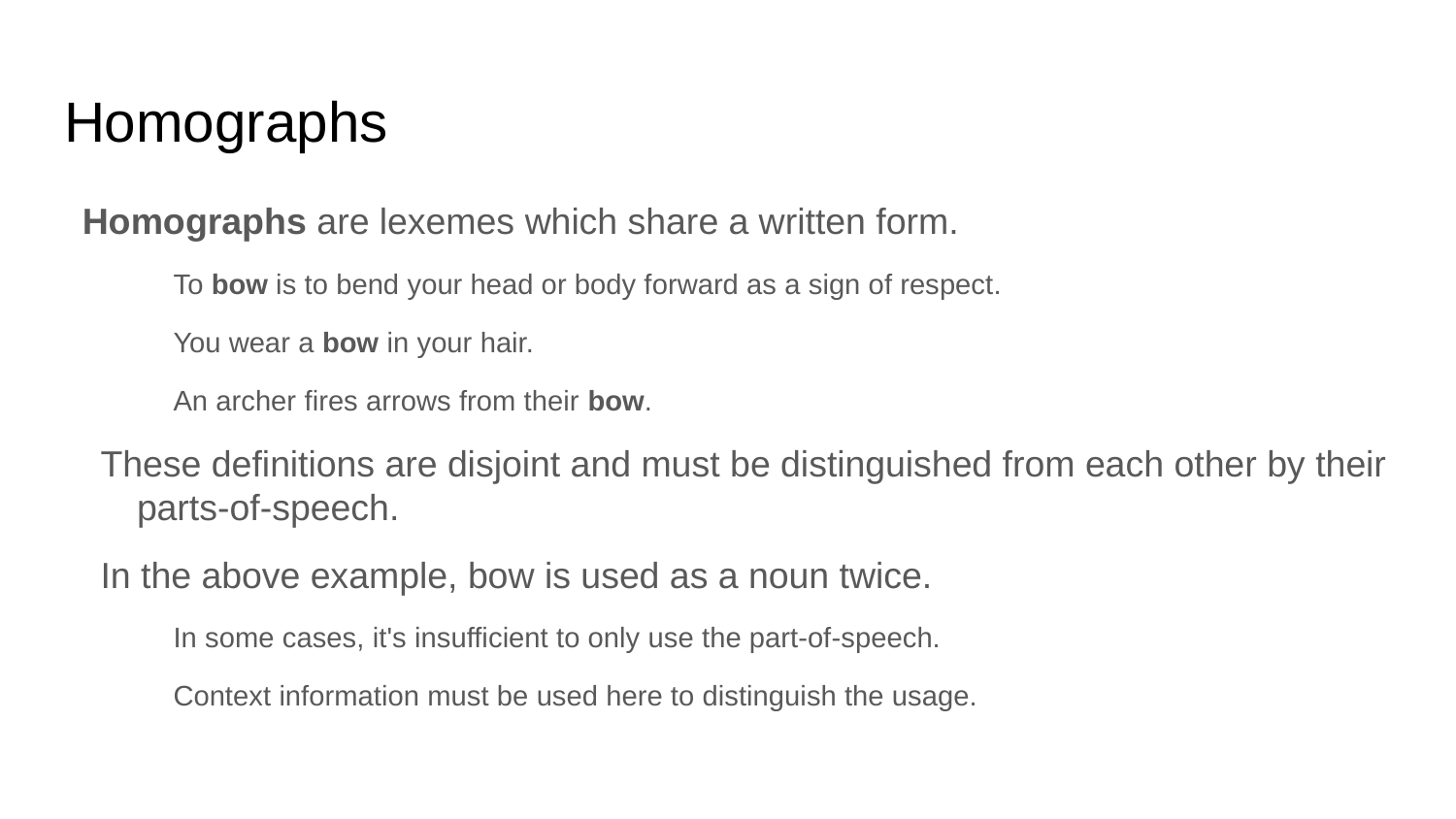

# Homographs
Homographs are lexemes which share a written form.
To bow is to bend your head or body forward as a sign of respect.
You wear a bow in your hair.
An archer fires arrows from their bow.
These definitions are disjoint and must be distinguished from each other by their parts-of-speech.
In the above example, bow is used as a noun twice.
In some cases, it's insufficient to only use the part-of-speech.
Context information must be used here to distinguish the usage.